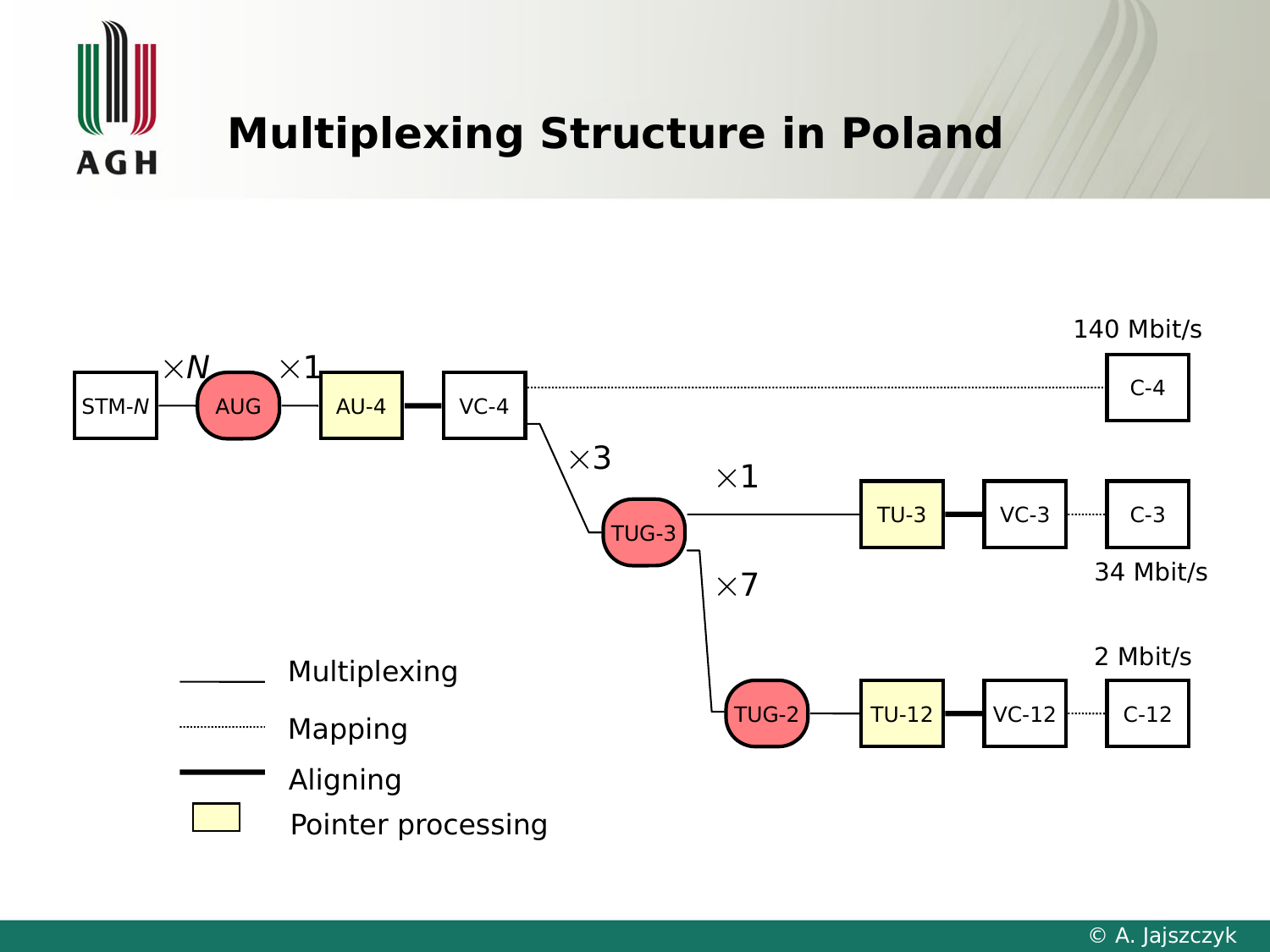

# Multiplexing Structure in Poland
140 Mbit/s
×N
×1
C-4
STM-N
AUG
AU-4
VC-4

×3
×1
TU-3
VC-3
C-3
TUG-3

34 Mbit/s

×7
2 Mbit/s
Multiplexing
TUG-2
TU-12
VC-12
C-12

Mapping

Aligning

Pointer processing